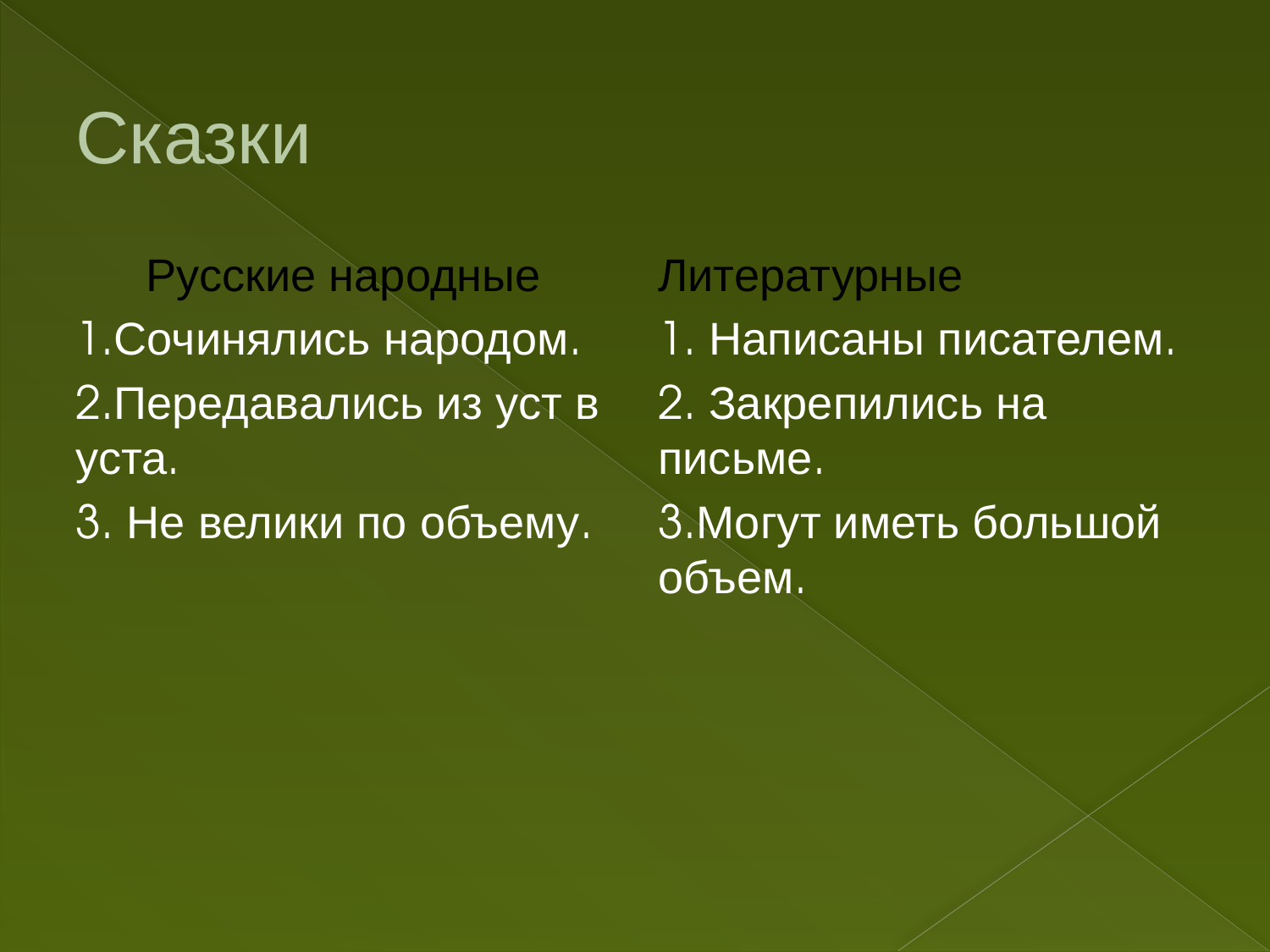

# Сказки
Русские народные
1.Сочинялись народом.
2.Передавались из уст в уста.
3. Не велики по объему.
Литературные
1. Написаны писателем.
2. Закрепились на письме.
3.Могут иметь большой объем.